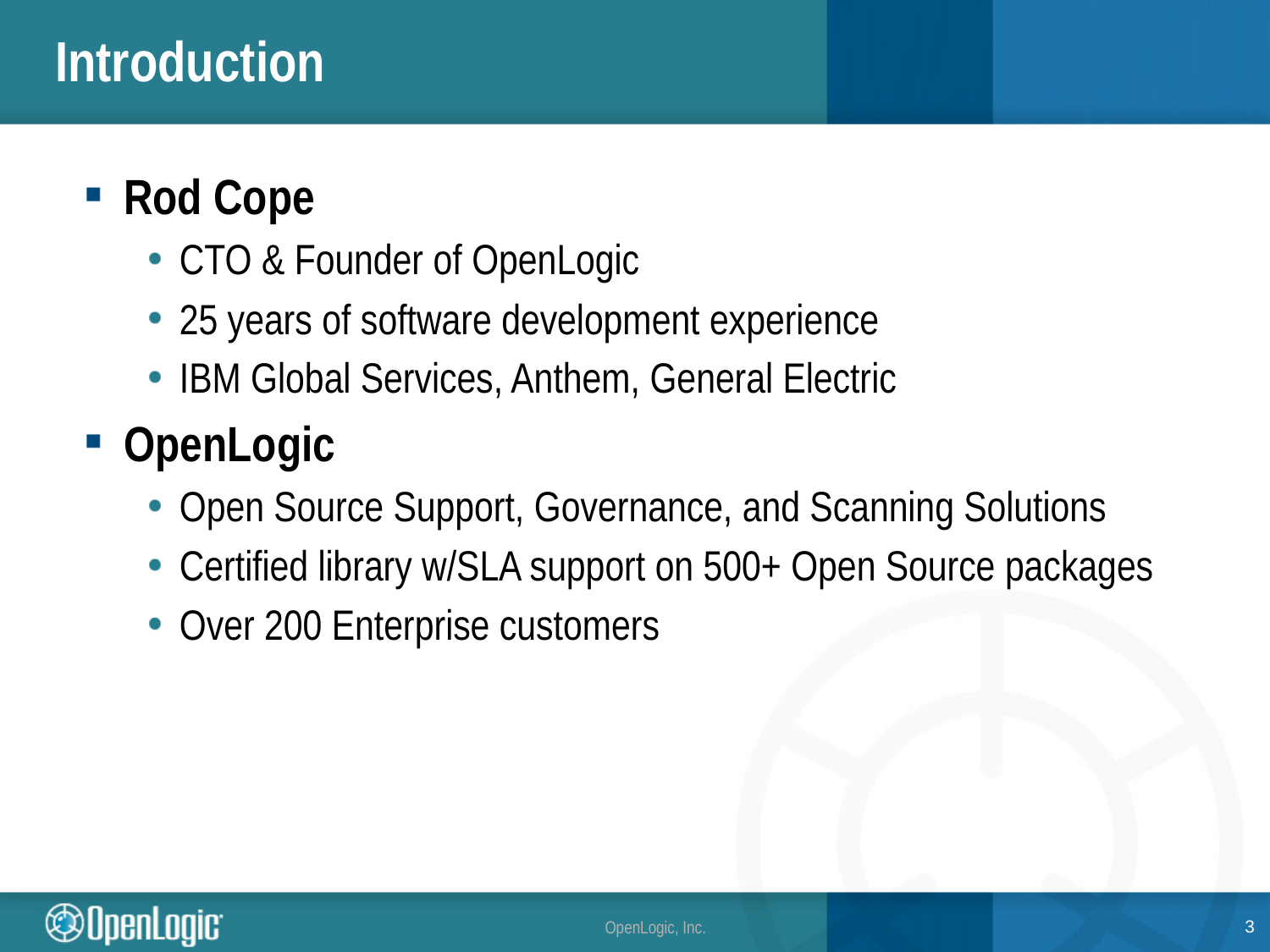

# Introduction
Rod Cope
CTO & Founder of OpenLogic
25 years of software development experience
IBM Global Services, Anthem, General Electric
OpenLogic
Open Source Support, Governance, and Scanning Solutions
Certified library w/SLA support on 500+ Open Source packages
Over 200 Enterprise customers
3